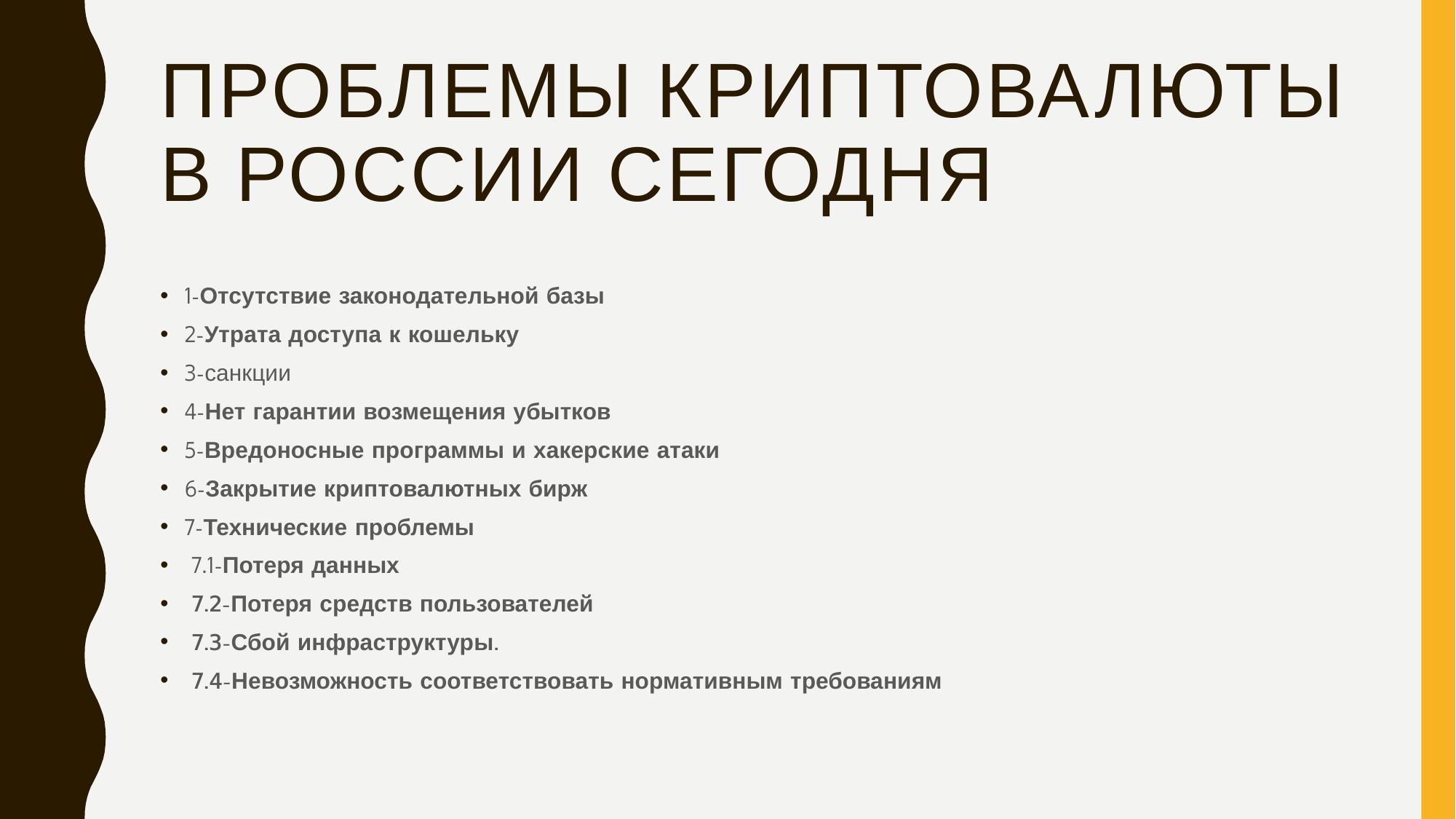

# Проблемы криптовалюты в россии сегодня
1-Отсутствие законодательной базы
2-Утрата доступа к кошельку
3-санкции
4-Нет гарантии возмещения убытков
5-Вредоносные программы и хакерские атаки
6-Закрытие криптовалютных бирж
7-Технические проблемы
 7.1-Потеря данных
 7.2-Потеря средств пользователей
 7.3-Сбой инфраструктуры.
 7.4-Невозможность соответствовать нормативным требованиям